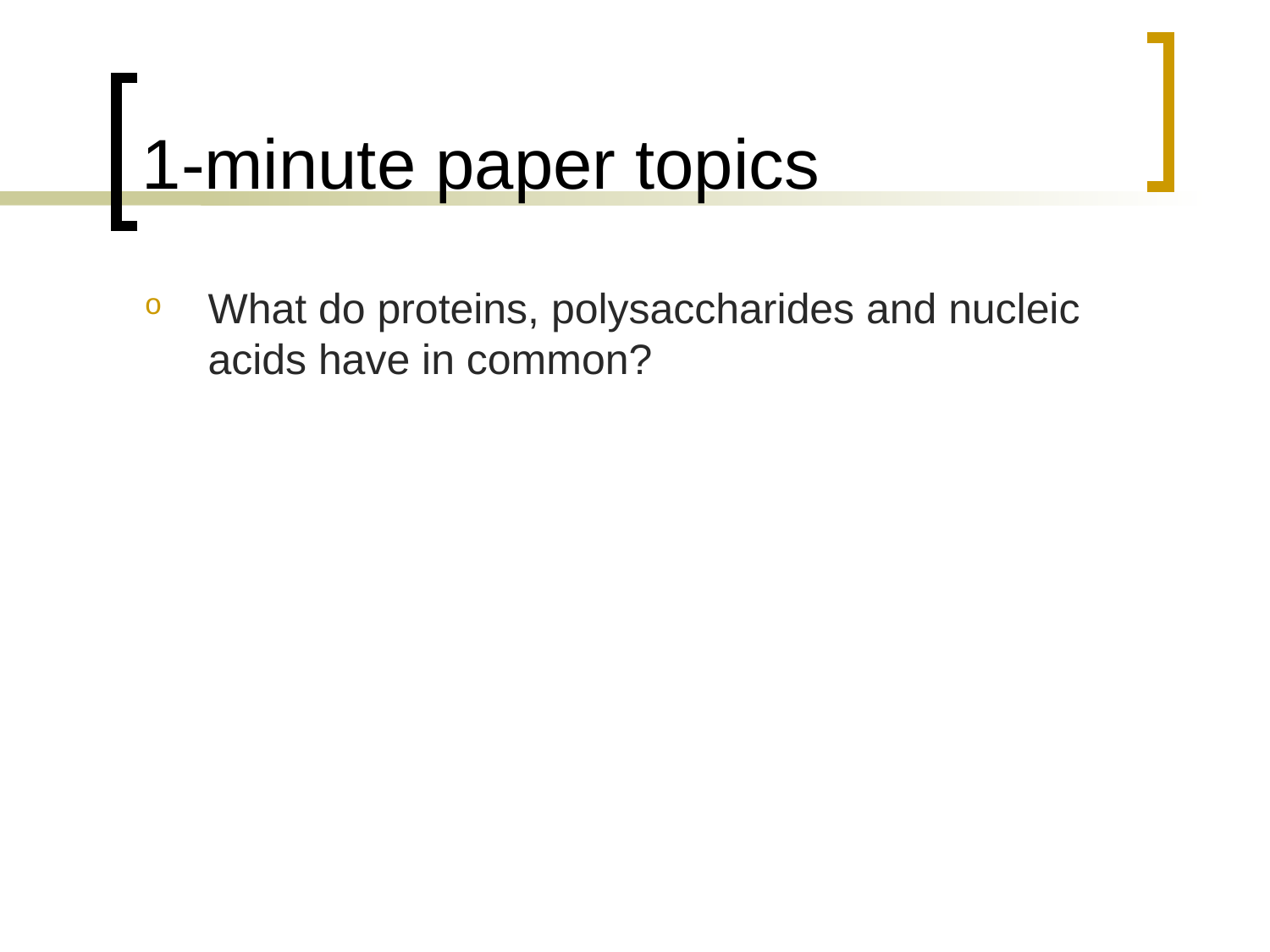

# 1-minute paper topics
What do proteins, polysaccharides and nucleic acids have in common?